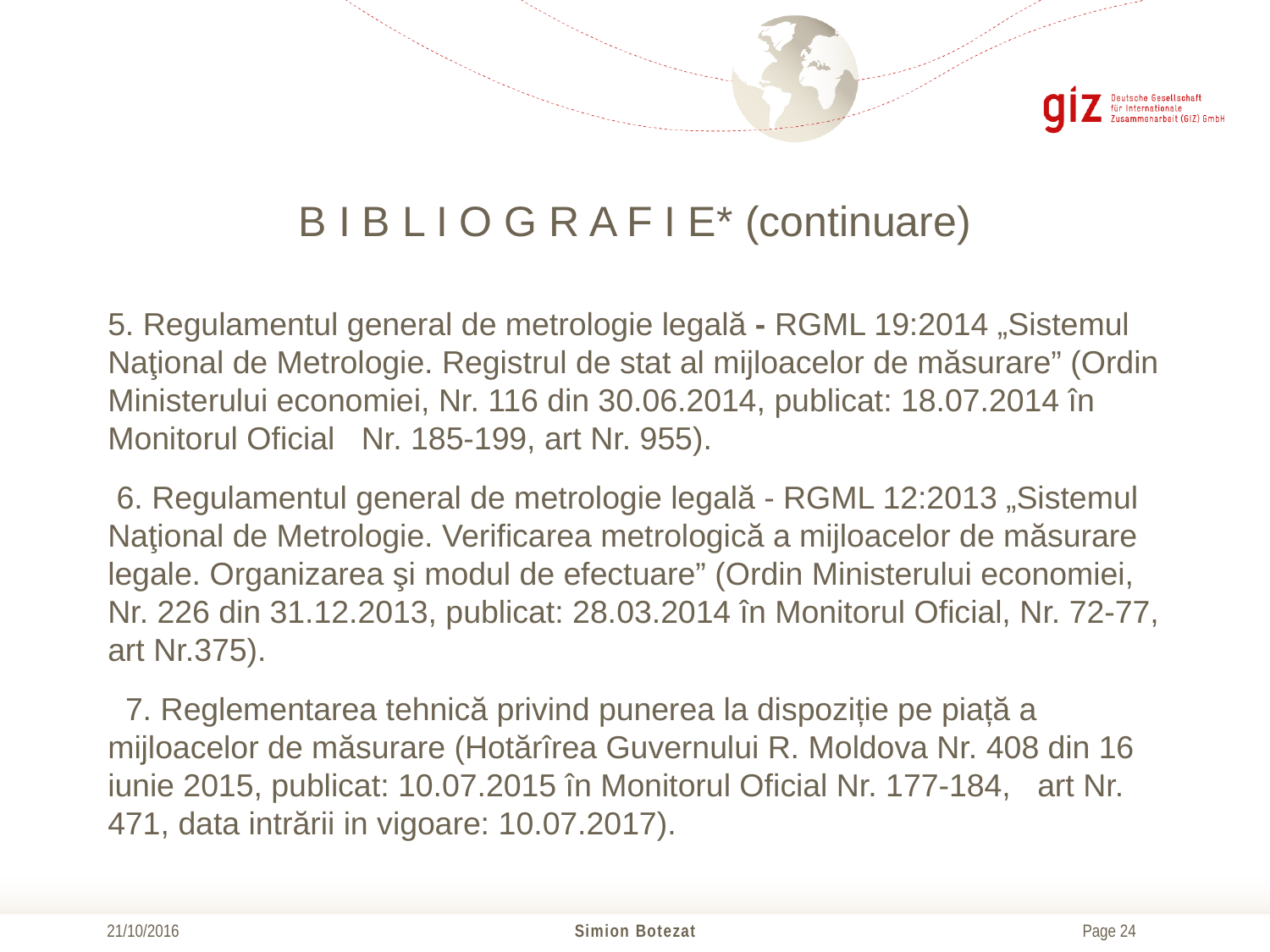

# B I B L I O G R A F I E* (continuare)
5. Regulamentul general de metrologie legală - RGML 19:2014 „Sistemul Naţional de Metrologie. Registrul de stat al mijloacelor de măsurare” (Ordin Ministerului economiei, Nr. 116 din 30.06.2014, publicat: 18.07.2014 în Monitorul Oficial   Nr. 185-199, art Nr. 955).
 6. Regulamentul general de metrologie legală - RGML 12:2013 „Sistemul Naţional de Metrologie. Verificarea metrologică a mijloacelor de măsurare legale. Organizarea şi modul de efectuare” (Ordin Ministerului economiei, Nr. 226 din 31.12.2013, publicat: 28.03.2014 în Monitorul Oficial, Nr. 72-77, art Nr.375).
  7. Reglementarea tehnică privind punerea la dispoziție pe piață a mijloacelor de măsurare (Hotărîrea Guvernului R. Moldova Nr. 408 din 16 iunie 2015, publicat: 10.07.2015 în Monitorul Oficial Nr. 177-184,   art Nr. 471, data intrării in vigoare: 10.07.2017).

21/10/2016
Simion Botezat